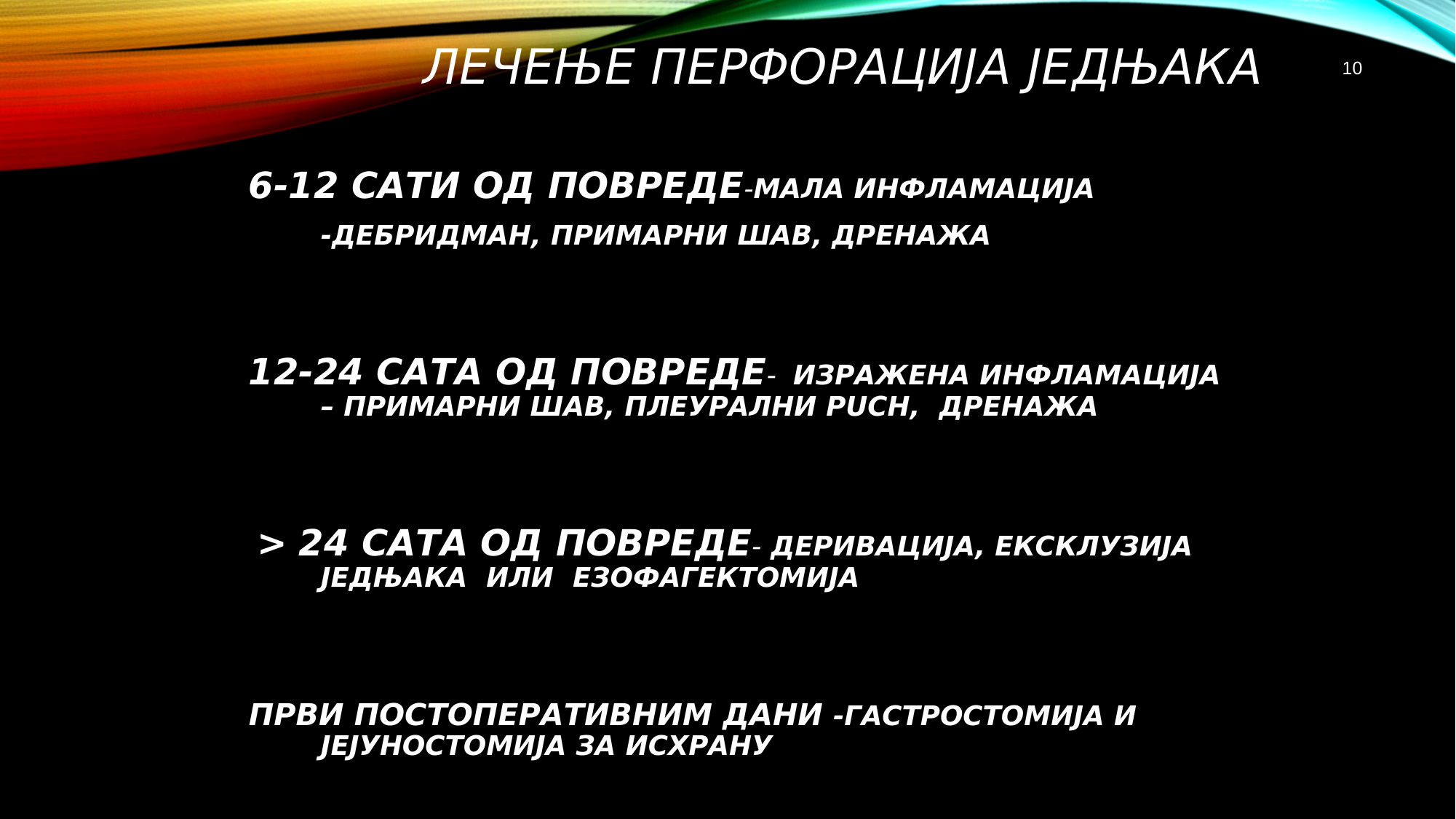

# ЛЕЧЕЊЕ ПЕРФОРАЦИЈА ЈЕДЊАКА
10
6-12 САТИ ОД ПОВРЕДЕ-МАЛА ИНФЛАМАЦИЈА
	-ДЕБРИДМАН, ПРИМАРНИ ШАВ, ДРЕНАЖА

12-24 САТА ОД ПОВРЕДЕ-  ИЗРАЖЕНА ИНФЛАМАЦИЈА – ПРИМАРНИ ШАВ, ПЛЕУРАЛНИ PUCH,  ДРЕНАЖА

 > 24 САТА ОД ПОВРЕДЕ- ДЕРИВАЦИЈА, ЕКСКЛУЗИЈА  ЈЕДЊАКА  ИЛИ  ЕЗОФАГЕКТОМИЈА

ПРВИ ПОСТОПЕРАТИВНИМ ДАНИ -ГАСТРОСТОМИЈА И ЈЕЈУНОСТОМИЈА ЗА ИСХРАНУ